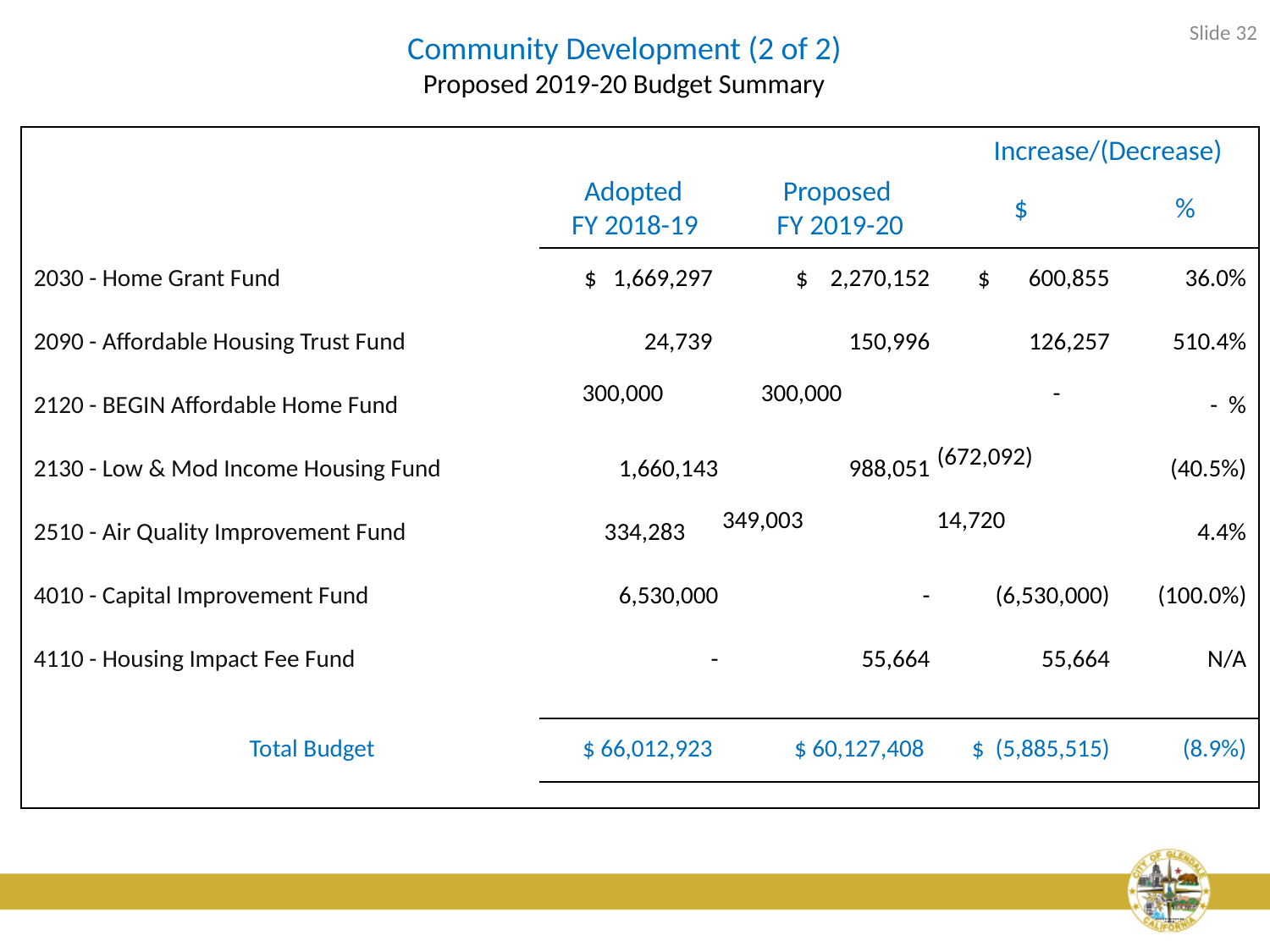

Slide 32
# Community Development (2 of 2) Proposed 2019-20 Budget Summary
|  | Adopted FY 2018-19 | Proposed FY 2019-20 | Increase/(Decrease) |  |
| --- | --- | --- | --- | --- |
|  |  |  | $ | % |
| 2030 - Home Grant Fund | $ 1,669,297 | $ 2,270,152 | $ 600,855 | 36.0% |
| 2090 - Affordable Housing Trust Fund | 24,739 | 150,996 | 126,257 | 510.4% |
| 2120 - BEGIN Affordable Home Fund | 300,000 | 300,000 | - | - % |
| 2130 - Low & Mod Income Housing Fund | 1,660,143 | 988,051 | (672,092) | (40.5%) |
| 2510 - Air Quality Improvement Fund | 334,283 | 349,003 | 14,720 | 4.4% |
| 4010 - Capital Improvement Fund | 6,530,000 | - | (6,530,000) | (100.0%) |
| 4110 - Housing Impact Fee Fund | - | 55,664 | 55,664 | N/A |
|  |  |  |  |  |
| Total Budget | $ 66,012,923 | $ 60,127,408 | $ (5,885,515) | (8.9%) |
|  |  |  |  |  |